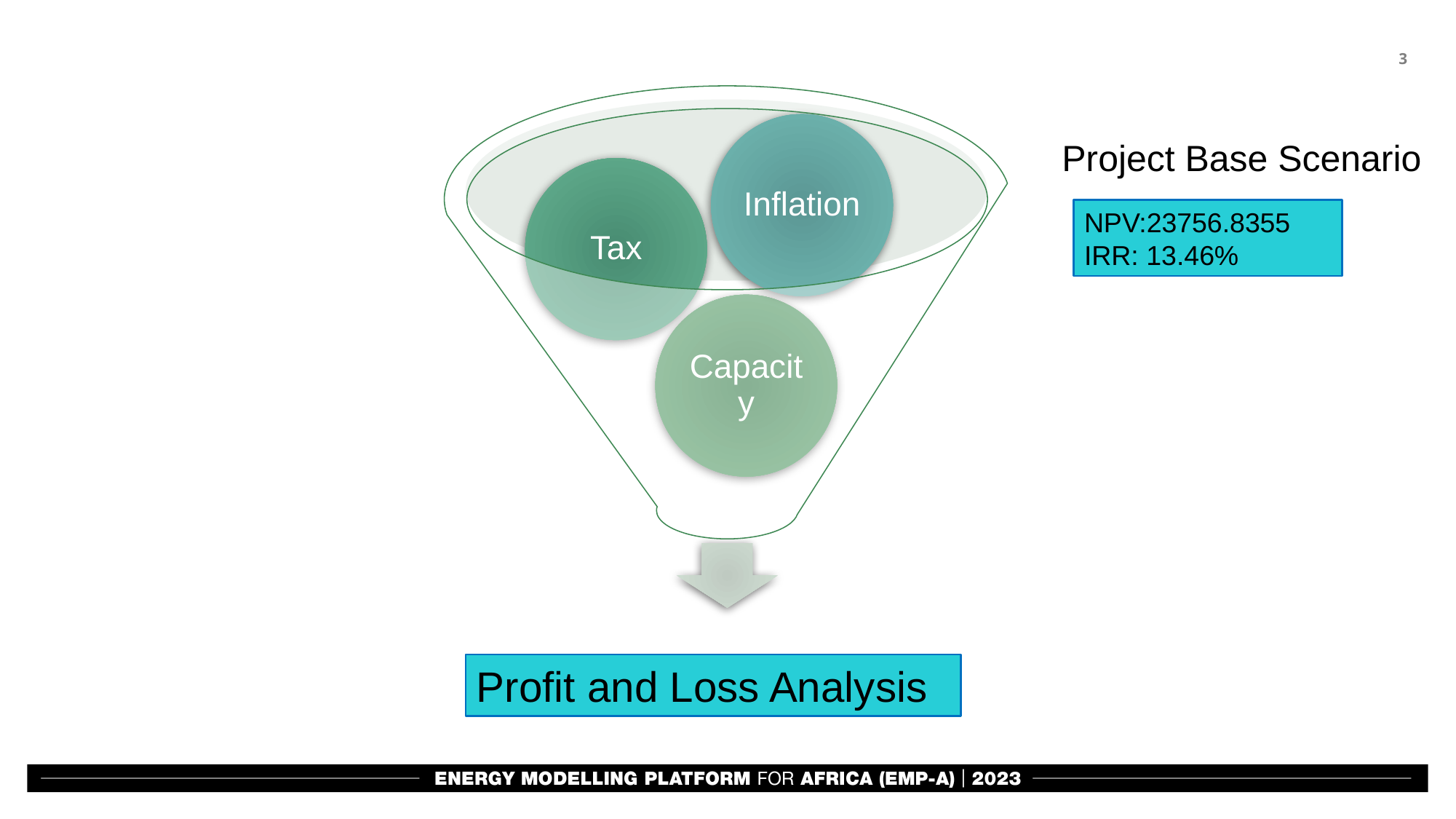

Capacity
Tax
Inflation
Project Base Scenario
NPV:23756.8355
IRR: 13.46%
Profit and Loss Analysis